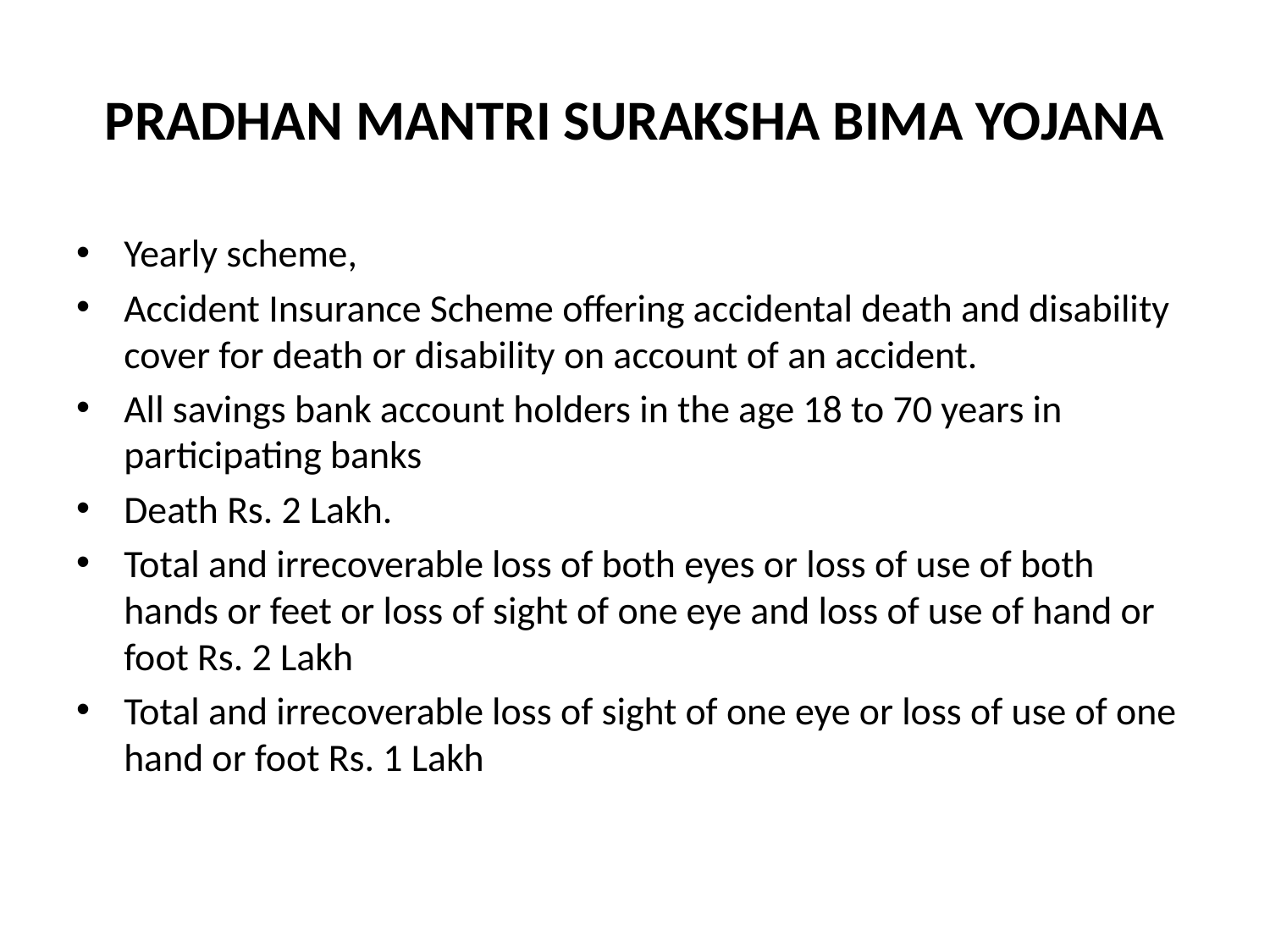

# PRADHAN MANTRI SURAKSHA BIMA YOJANA
Yearly scheme,
Accident Insurance Scheme offering accidental death and disability cover for death or disability on account of an accident.
All savings bank account holders in the age 18 to 70 years in participating banks
Death Rs. 2 Lakh.
Total and irrecoverable loss of both eyes or loss of use of both hands or feet or loss of sight of one eye and loss of use of hand or foot Rs. 2 Lakh
Total and irrecoverable loss of sight of one eye or loss of use of one hand or foot Rs. 1 Lakh